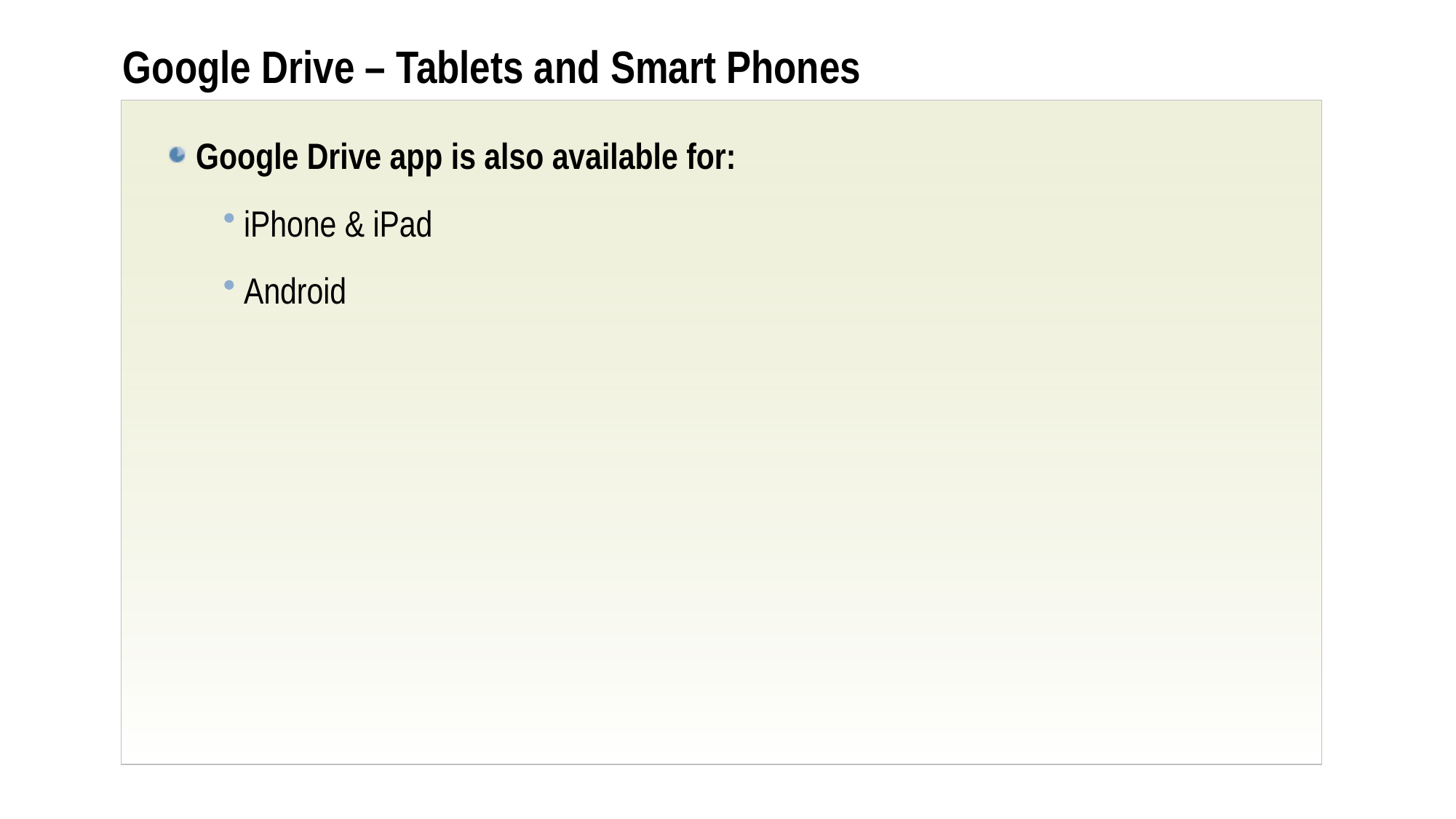

# Google Drive – Tablets and Smart Phones
Google Drive app is also available for:
iPhone & iPad
Android